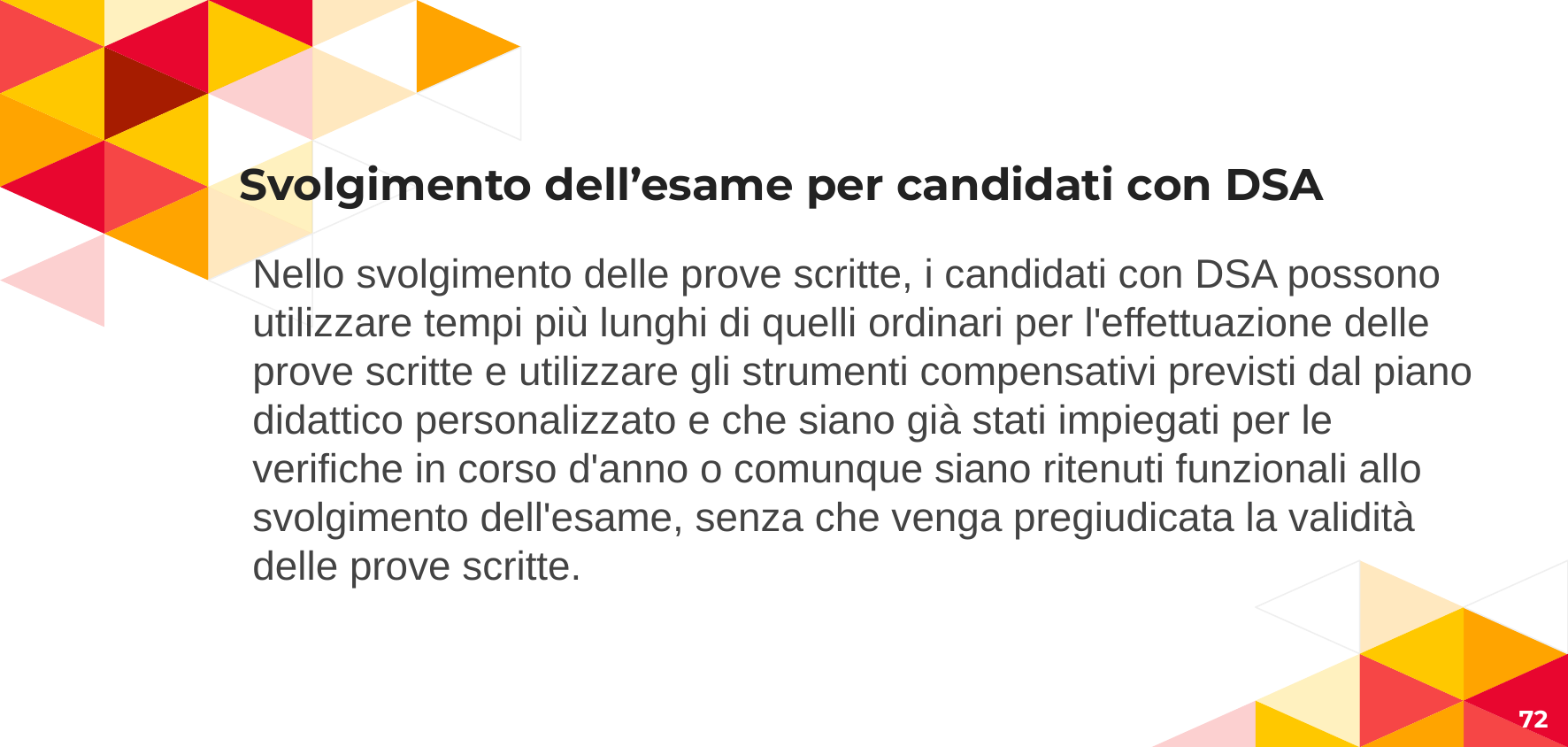

# Svolgimento dell’esame per candidati con DSA
Nello svolgimento delle prove scritte, i candidati con DSA possono utilizzare tempi più lunghi di quelli ordinari per l'effettuazione delle prove scritte e utilizzare gli strumenti compensativi previsti dal piano didattico personalizzato e che siano già stati impiegati per le verifiche in corso d'anno o comunque siano ritenuti funzionali allo svolgimento dell'esame, senza che venga pregiudicata la validità delle prove scritte.

72